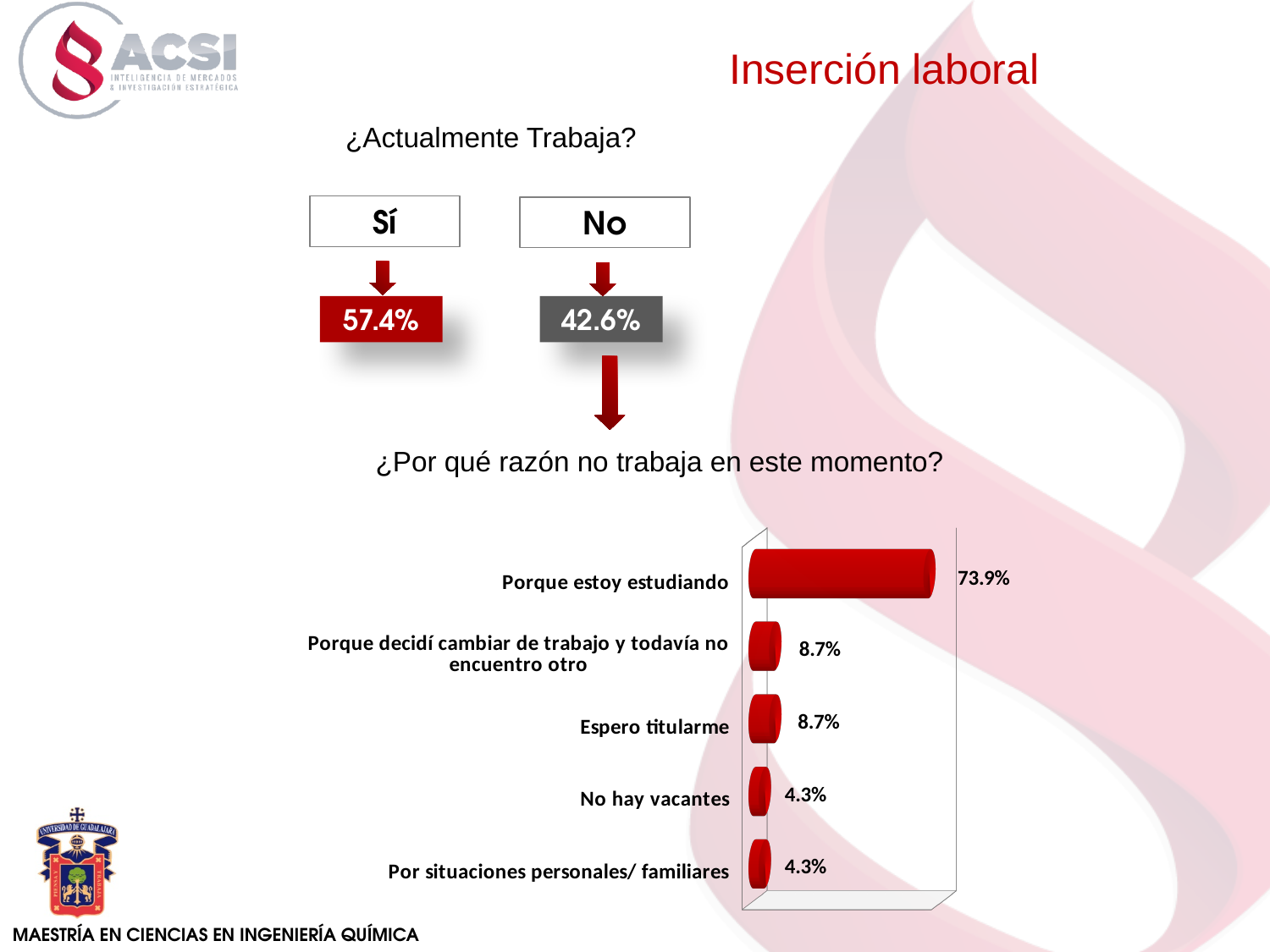

Inserción laboral
¿Actualmente Trabaja?
Sí
No

57.4%
42.6%

[unsupported chart]

¿Por qué razón no trabaja en este momento?